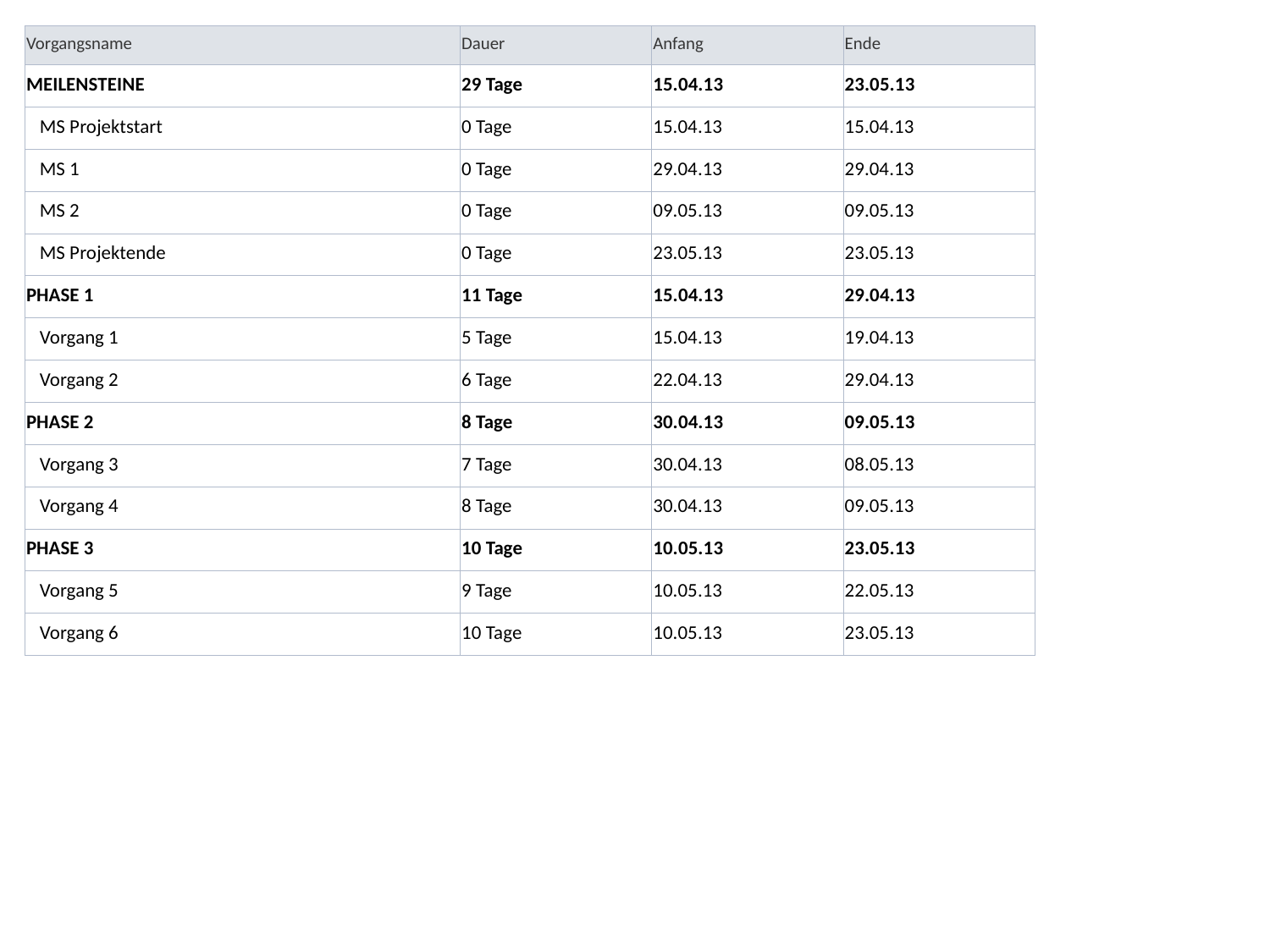

| Vorgangsname | Dauer | Anfang | Ende |
| --- | --- | --- | --- |
| MEILENSTEINE | 29 Tage | 15.04.13 | 23.05.13 |
| MS Projektstart | 0 Tage | 15.04.13 | 15.04.13 |
| MS 1 | 0 Tage | 29.04.13 | 29.04.13 |
| MS 2 | 0 Tage | 09.05.13 | 09.05.13 |
| MS Projektende | 0 Tage | 23.05.13 | 23.05.13 |
| PHASE 1 | 11 Tage | 15.04.13 | 29.04.13 |
| Vorgang 1 | 5 Tage | 15.04.13 | 19.04.13 |
| Vorgang 2 | 6 Tage | 22.04.13 | 29.04.13 |
| PHASE 2 | 8 Tage | 30.04.13 | 09.05.13 |
| Vorgang 3 | 7 Tage | 30.04.13 | 08.05.13 |
| Vorgang 4 | 8 Tage | 30.04.13 | 09.05.13 |
| PHASE 3 | 10 Tage | 10.05.13 | 23.05.13 |
| Vorgang 5 | 9 Tage | 10.05.13 | 22.05.13 |
| Vorgang 6 | 10 Tage | 10.05.13 | 23.05.13 |